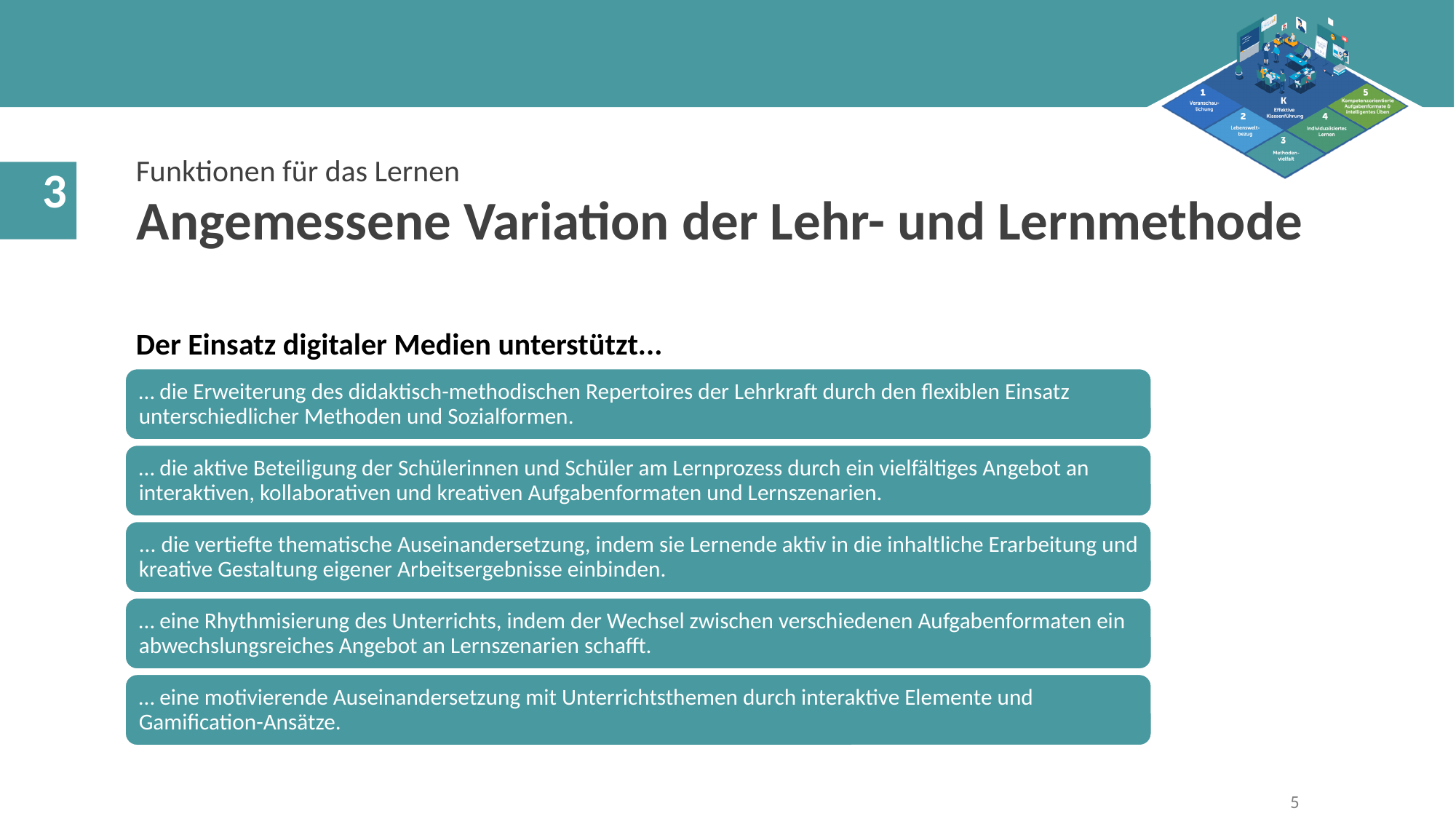

Funktionen für das Lernen
Angemessene Variation der Lehr- und Lernmethode
Der Einsatz digitaler Medien unterstützt...

… die Erweiterung des didaktisch-methodischen Repertoires der Lehrkraft durch den flexiblen Einsatz unterschiedlicher Methoden und Sozialformen.
… die aktive Beteiligung der Schülerinnen und Schüler am Lernprozess durch ein vielfältiges Angebot an interaktiven, kollaborativen und kreativen Aufgabenformaten und Lernszenarien.
... die vertiefte thematische Auseinandersetzung, indem sie Lernende aktiv in die inhaltliche Erarbeitung und kreative Gestaltung eigener Arbeitsergebnisse einbinden.
… eine Rhythmisierung des Unterrichts, indem der Wechsel zwischen verschiedenen Aufgabenformaten ein abwechslungsreiches Angebot an Lernszenarien schafft.
… eine motivierende Auseinandersetzung mit Unterrichtsthemen durch interaktive Elemente und Gamification-Ansätze.
5